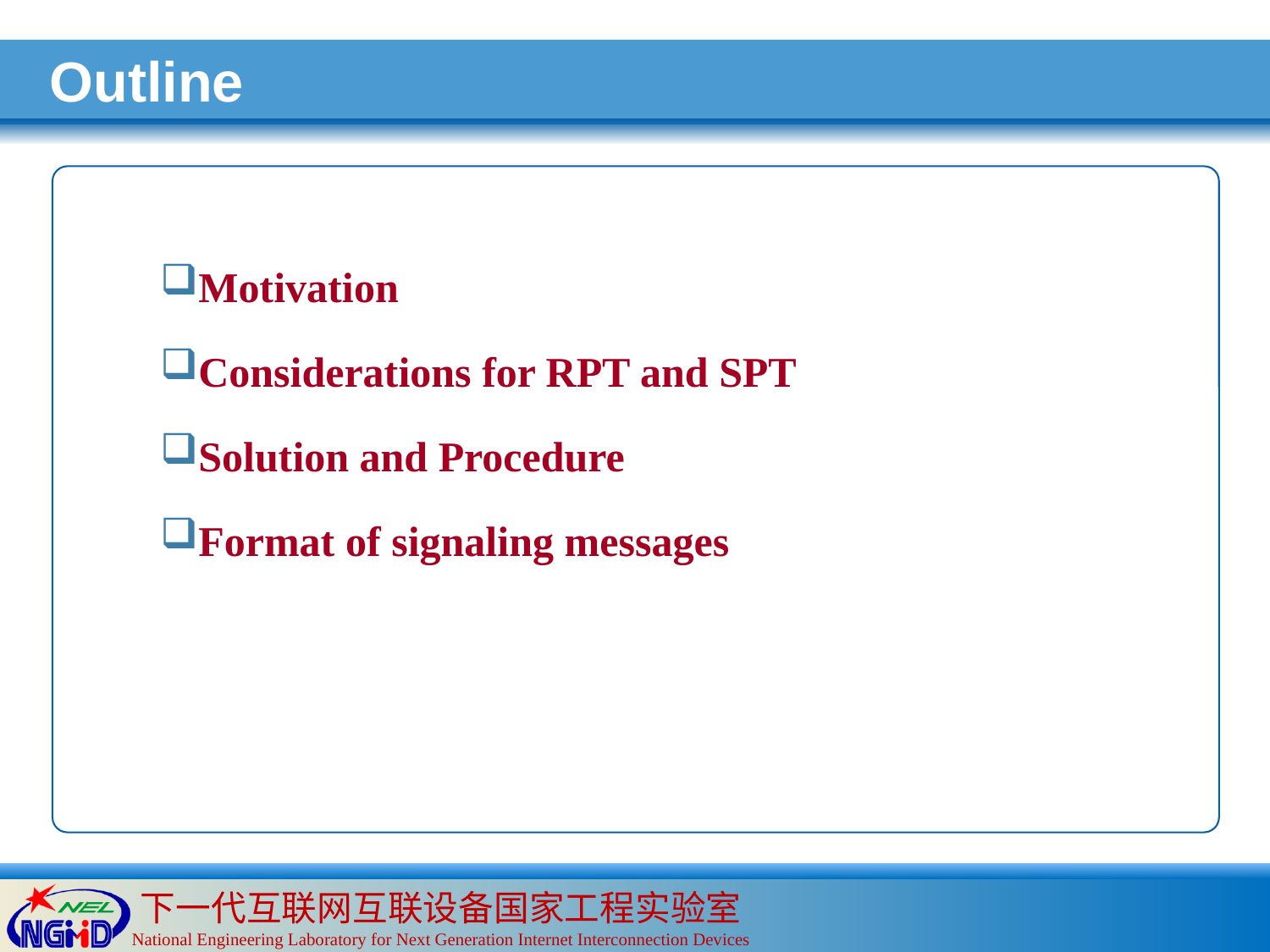

# Outline
Motivation
Considerations for RPT and SPT
Solution and Procedure
Format of signaling messages